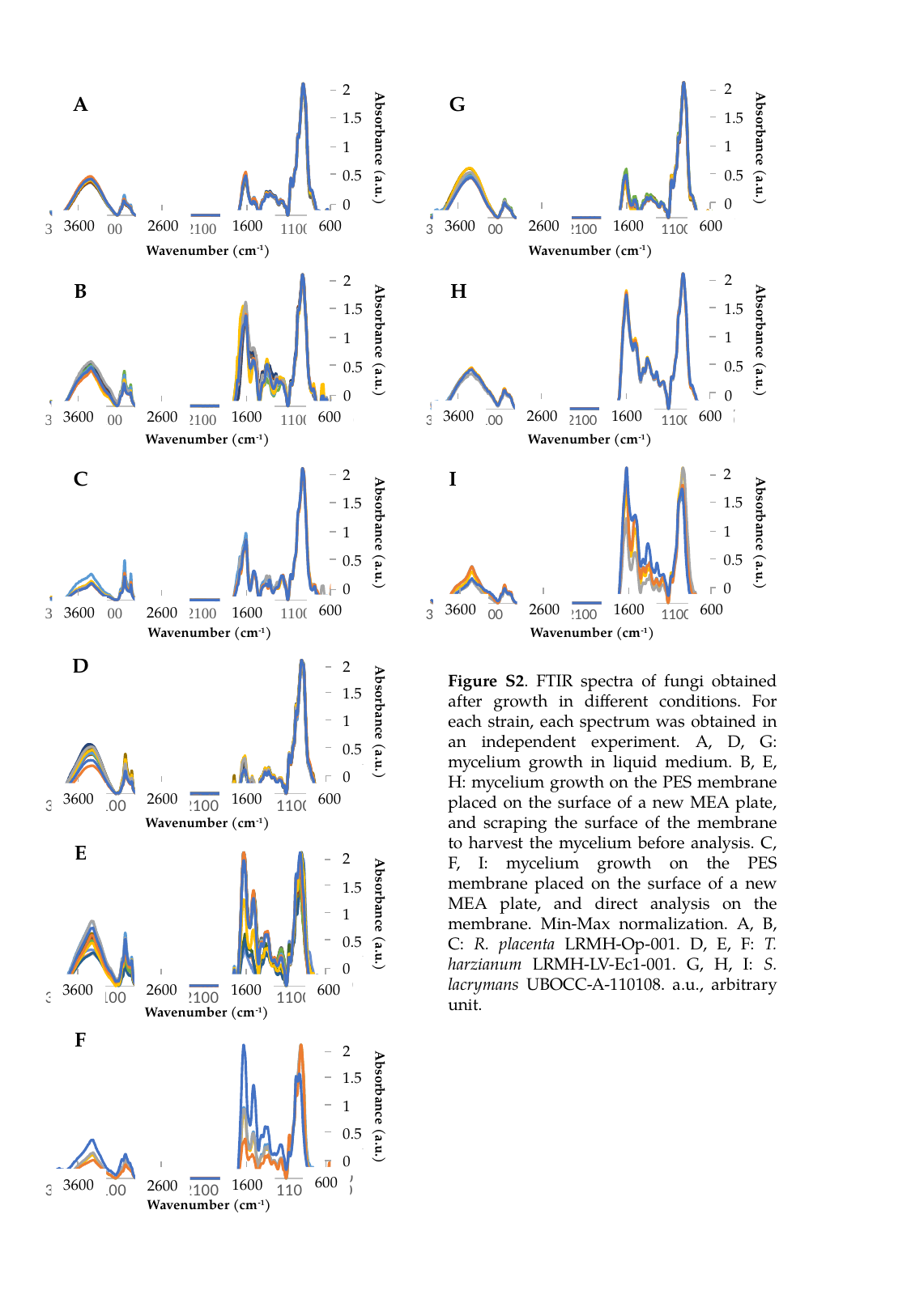

### Chart

| Category | Poria-liquide-A | Poria-liquide-A | Poria-liquide-A | Poria-liquide-B | Poria-liquide-B | Poria-liquide-B | Poria-liquide-C | Poria-liquide-C | Poria-liquide-C |
|---|---|---|---|---|---|---|---|---|---|

### Chart

| Category | Serpula-liquide-A | Serpula-liquide-A | Serpula-liquide-A | Serpula-liquide-A | Serpula-liquide-A | Serpula-liquide-B | Serpula-liquide-B | Serpula-liquide-B | Serpula-liquide-B | Serpula-liquide-B |
|---|---|---|---|---|---|---|---|---|---|---|
2
2
A
G
1.5
1.5
1
1
Absorbance (a.u.)
Absorbance (a.u.)
0.5
0.5
0
0
3600
2600
1600
600
3600
2600
1600
600
Wavenumber (cm-1)
Wavenumber (cm-1)

### Chart

| Category | Poria-grattage-PES-A | Poria-grattage-PES-A | Poria-grattage-PES-A | Poria-grattage-PES-B | Poria-grattage-PES-B | Poria-grattage-PES-B | Poria-grattage-PES-C | Poria-grattage-PES-C | Poria-grattage-PES-C |
|---|---|---|---|---|---|---|---|---|---|

### Chart

| Category | Serpula-grattage-PES | Serpula-grattage-PES | Serpula-grattage-PES | Serpula-grattage-PES | Serpula-grattage-PES |
|---|---|---|---|---|---|
2
2
B
H
1.5
1.5
1
1
Absorbance (a.u.)
Absorbance (a.u.)
0.5
0.5
0
0
3600
2600
1600
600
3600
2600
1600
600
Wavenumber (cm-1)
Wavenumber (cm-1)

### Chart

| Category | Poria-mycelium-PES-centre-Haut | Poria-mycelium-PES-bord-Haut | Poria-mycelium-PES-bord-Haut | Poria-mycelium-PES-bord-Haut | Poria-mycelium-PES-bord-Haut |
|---|---|---|---|---|---|

### Chart

| Category | Serpula-mycelium-PES | Serpula-mycelium-PES | Serpula-mycelium-PES | Serpula-mycelium-PES | Serpula-mycelium-PES |
|---|---|---|---|---|---|
2
2
C
I
1.5
1.5
1
1
Absorbance (a.u.)
Absorbance (a.u.)
0.5
0.5
0
0
3600
2600
1600
600
600
3600
1600
2600
Wavenumber (cm-1)
Wavenumber (cm-1)
D

### Chart

| Category | Trichodema-liquide-A | Trichodema-liquide-A | Trichodema-liquide-A | Trichodema-liquide-A | Trichodema-liquide-A | Trichoderma-liquide-B | Trichoderma-liquide-B | Trichoderma-liquide-B | Trichoderma-liquide-B | Trichoderma-liquide-B | Trichoderma-liquide-C | Trichoderma-liquide-C | Trichoderma-liquide-C | Trichoderma-liquide-C | Trichoderma-liquide-C |
|---|---|---|---|---|---|---|---|---|---|---|---|---|---|---|---|
2
Figure S2. FTIR spectra of fungi obtained after growth in different conditions. For each strain, each spectrum was obtained in an independent experiment. A, D, G: mycelium growth in liquid medium. B, E, H: mycelium growth on the PES membrane placed on the surface of a new MEA plate, and scraping the surface of the membrane to harvest the mycelium before analysis. C, F, I: mycelium growth on the PES membrane placed on the surface of a new MEA plate, and direct analysis on the membrane. Min-Max normalization. A, B, C: R. placenta LRMH-Op-001. D, E, F: T. harzianum LRMH-LV-Ec1-001. G, H, I: S. lacrymans UBOCC-A-110108. a.u., arbitrary unit.
1.5
1
Absorbance (a.u.)
0.5
0
3600
2600
1600
600
Wavenumber (cm-1)
E

### Chart

| Category | Trichoderma-grattage-A | Trichoderma-grattage-A | Trichoderma-grattage-A | Trichoderma-grattage-A | Trichoderma-grattage-A | Trichoderma-grattage-B | Trichoderma-grattage-B | Trichoderma-grattage-B | Trichoderma-grattage-B | Trichoderma-grattage-B | Trichoderma-grattage-C | Trichoderma-grattage-C | Trichoderma-grattage-C | Trichoderma-grattage-C | Trichoderma-grattage-C |
|---|---|---|---|---|---|---|---|---|---|---|---|---|---|---|---|
2
1.5
1
Absorbance (a.u.)
0.5
0
3600
2600
1600
600
Wavenumber (cm-1)
F

### Chart

| Category | Trichoderma-mycelium-PES | Trichoderma-mycelium-PES | Trichoderma-mycelium-PES | Trichoderma-mycelium-PES | Trichoderma-mycelium-PES |
|---|---|---|---|---|---|
2
1.5
1
Absorbance (a.u.)
0.5
0
600
3600
1600
2600
Wavenumber (cm-1)